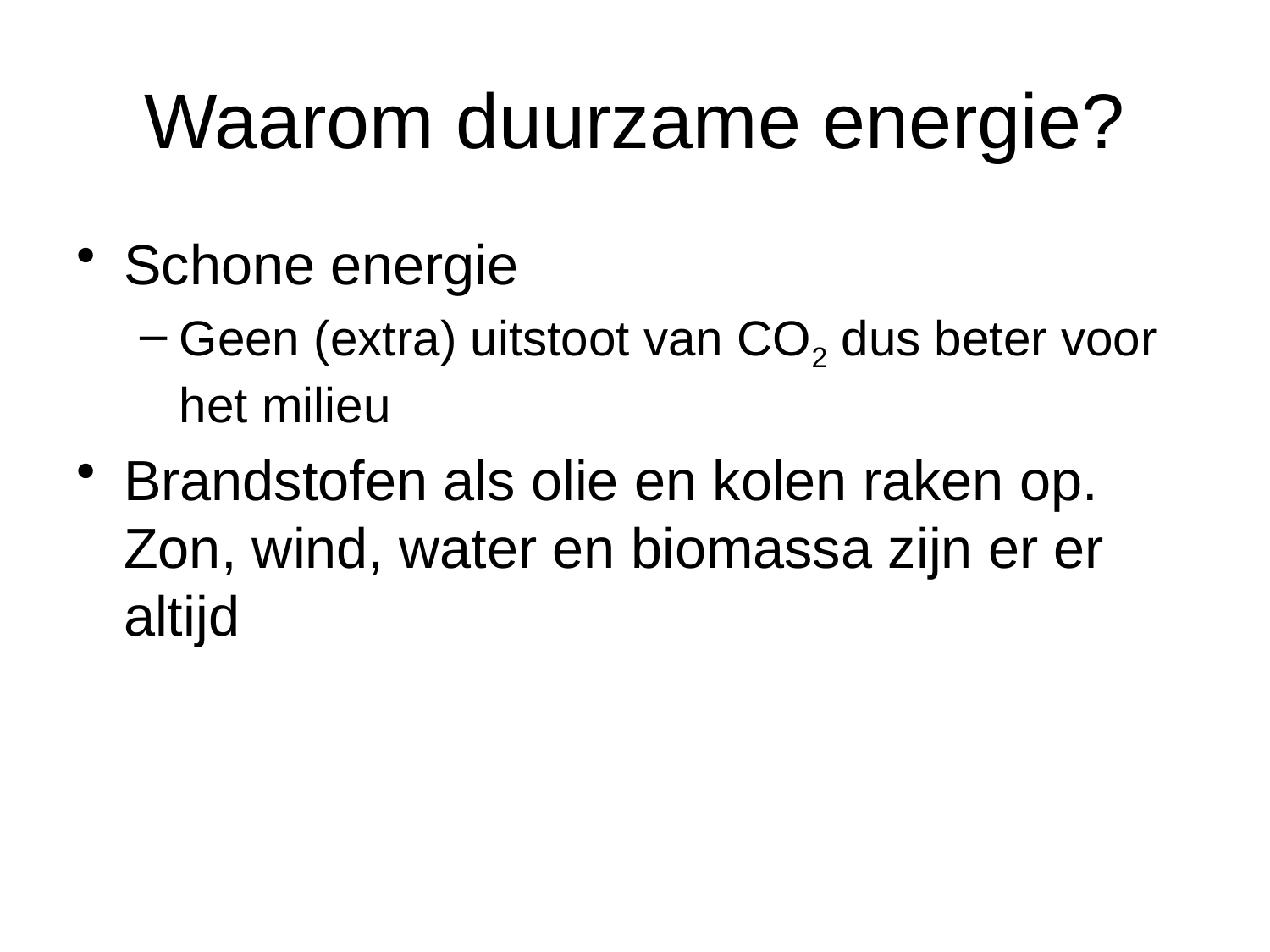

# Waarom duurzame energie?
Schone energie
Geen (extra) uitstoot van CO2 dus beter voor het milieu
Brandstofen als olie en kolen raken op. Zon, wind, water en biomassa zijn er er altijd